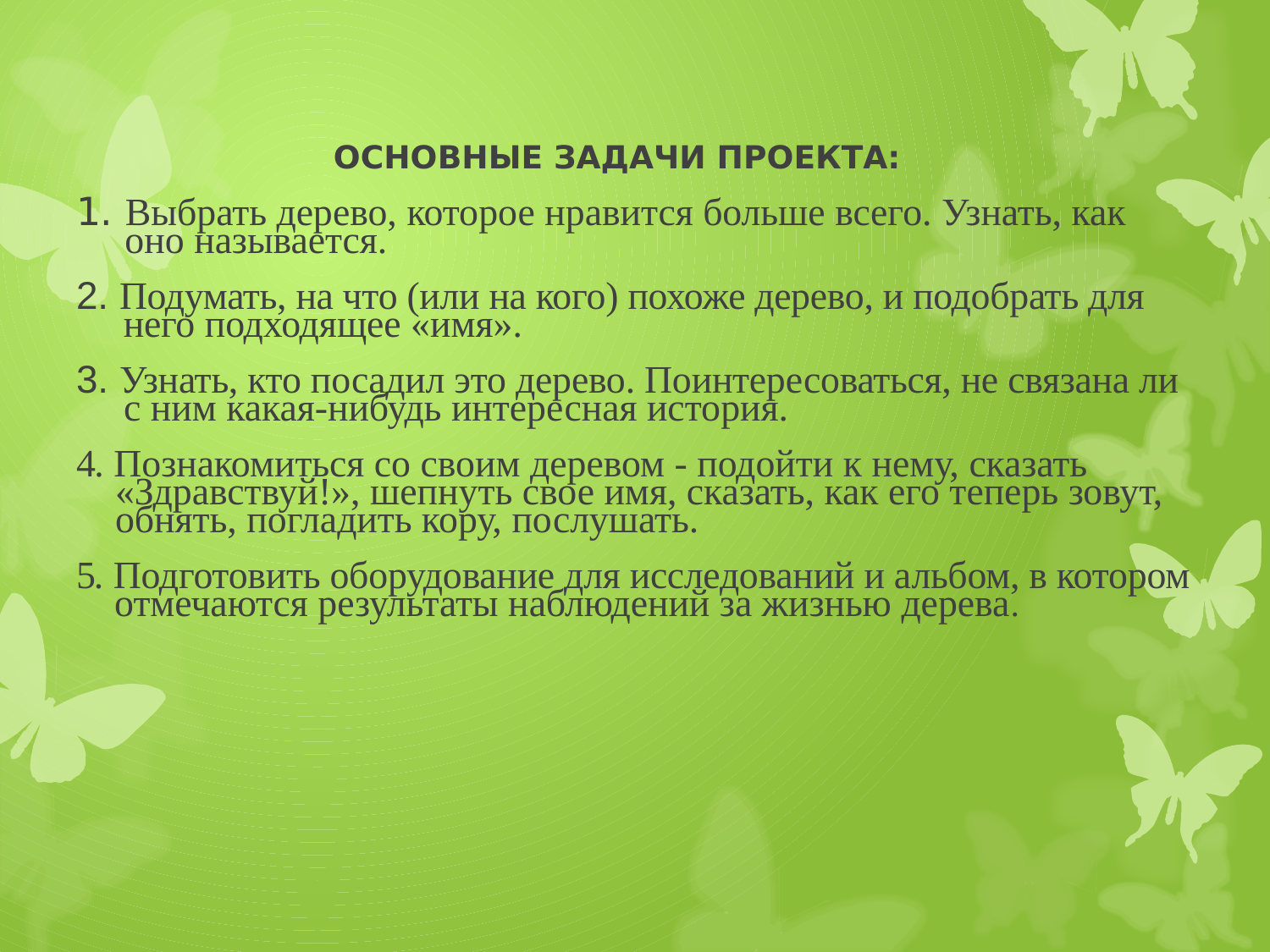

# ОСНОВНЫЕ ЗАДАЧИ ПРОЕКТА: 1. Выбрать дерево, которое нравится больше всего. Узнать, как оно называется. 2. Подумать, на что (или на кого) похоже дерево, и подобрать для него подходящее «имя». 3. Узнать, кто посадил это дерево. Поинтересоваться, не связана ли с ним какая-нибудь интересная история. 4. Познакомиться со своим деревом - подойти к нему, сказать «Здравствуй!», шепнуть свое имя, сказать, как его теперь зовут, обнять, погладить кору, послушать. 5. Подготовить оборудование для исследований и альбом, в котором отмечаются результаты наблюдений за жизнью дерева.